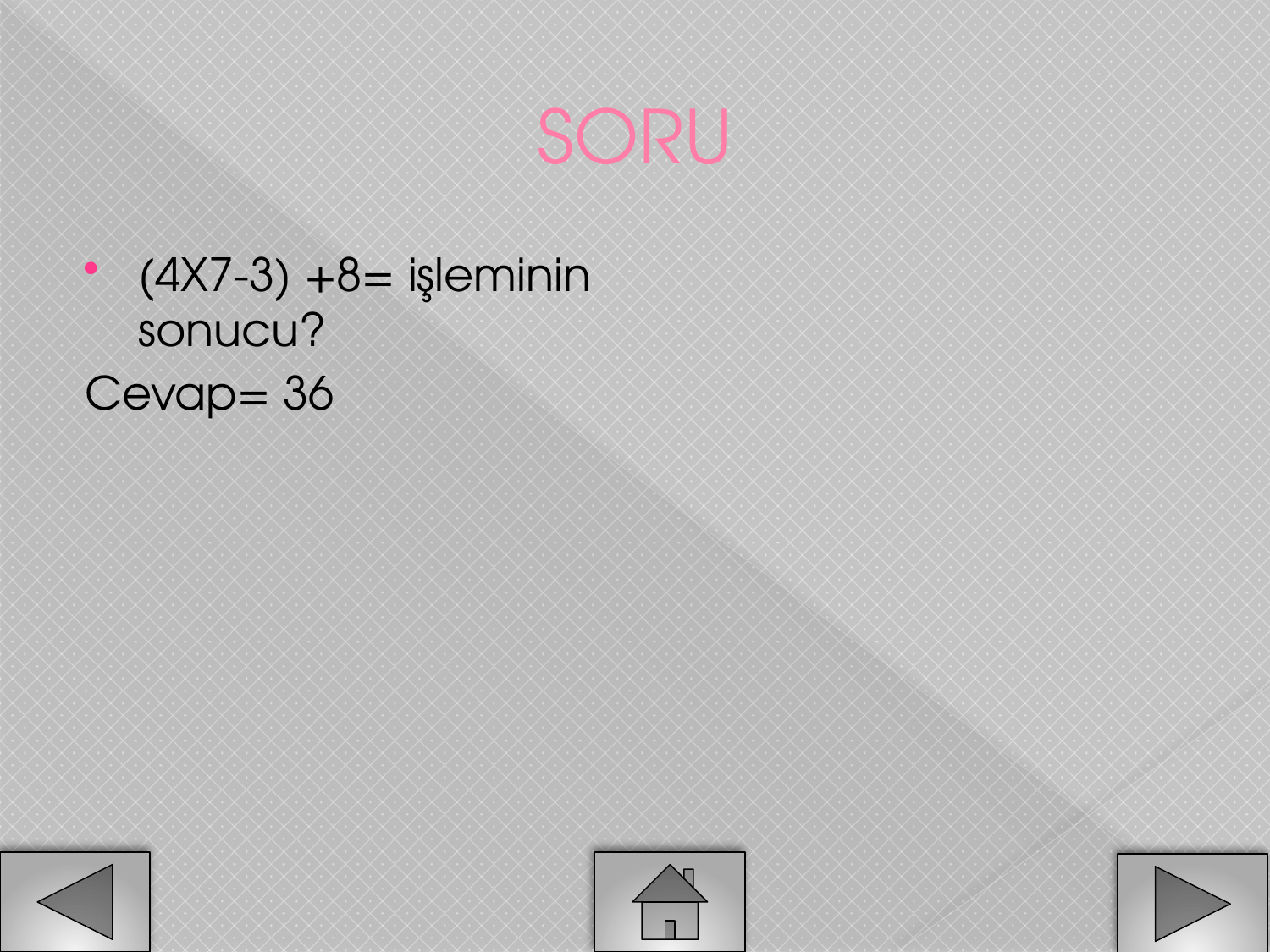

# SORU
(4X7-3) +8= işleminin sonucu?
Cevap= 36